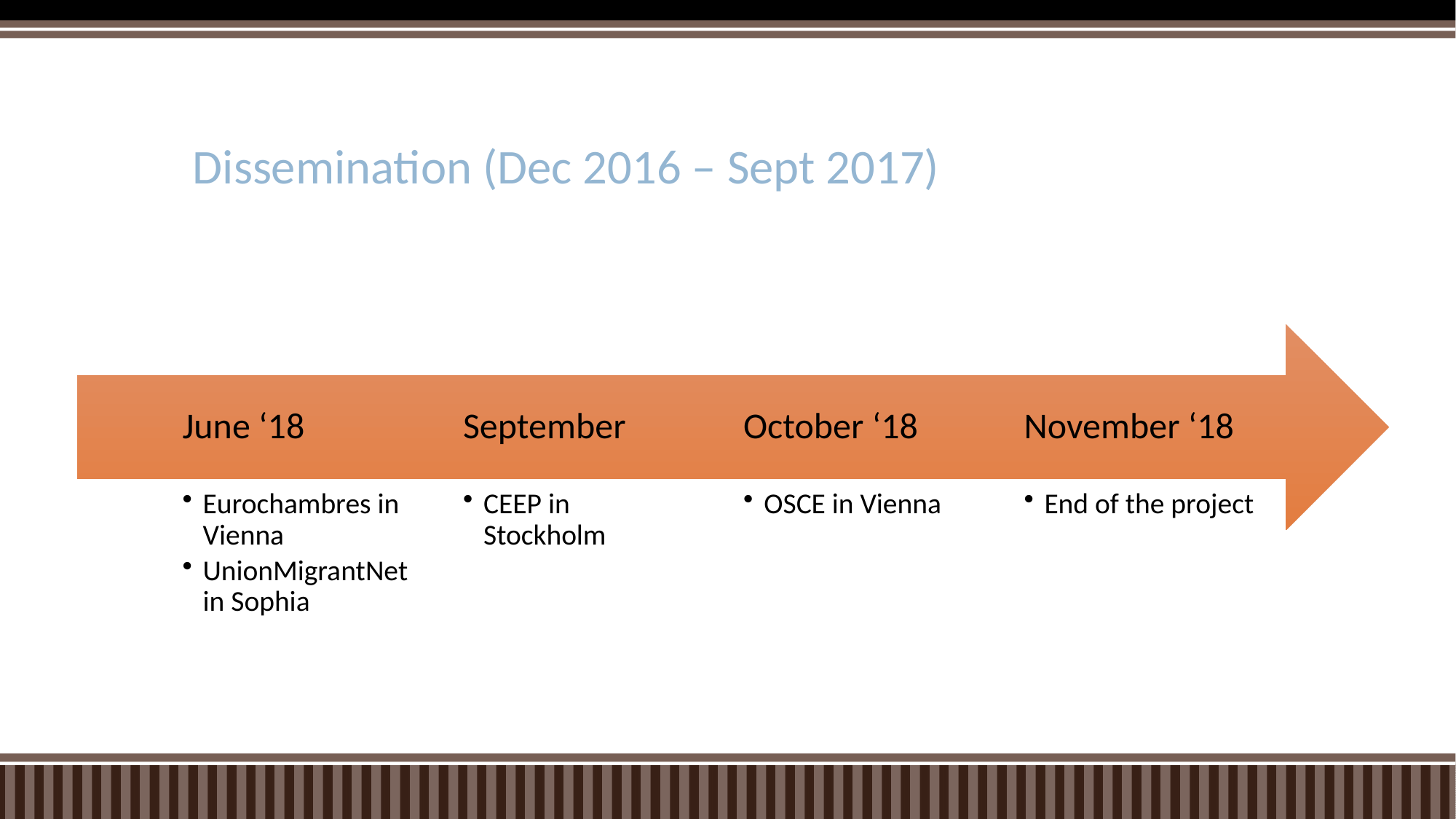

# Dissemination (Dec 2016 – Sept 2017)
End of the project
November ‘18
OSCE in Vienna
October ‘18
CEEP in Stockholm
September
Eurochambres in Vienna
UnionMigrantNet in Sophia
June ‘18